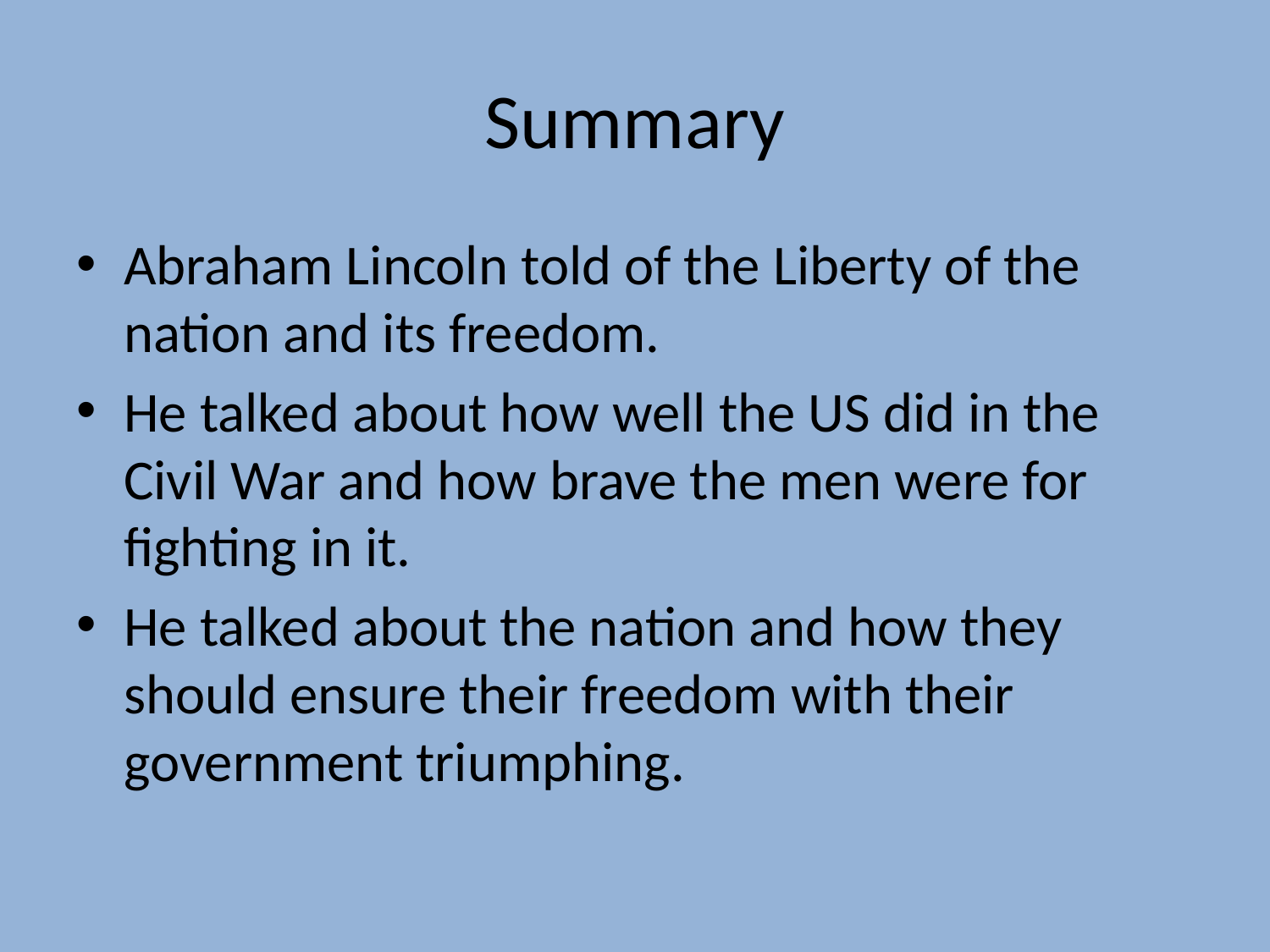

# Summary
Abraham Lincoln told of the Liberty of the nation and its freedom.
He talked about how well the US did in the Civil War and how brave the men were for fighting in it.
He talked about the nation and how they should ensure their freedom with their government triumphing.